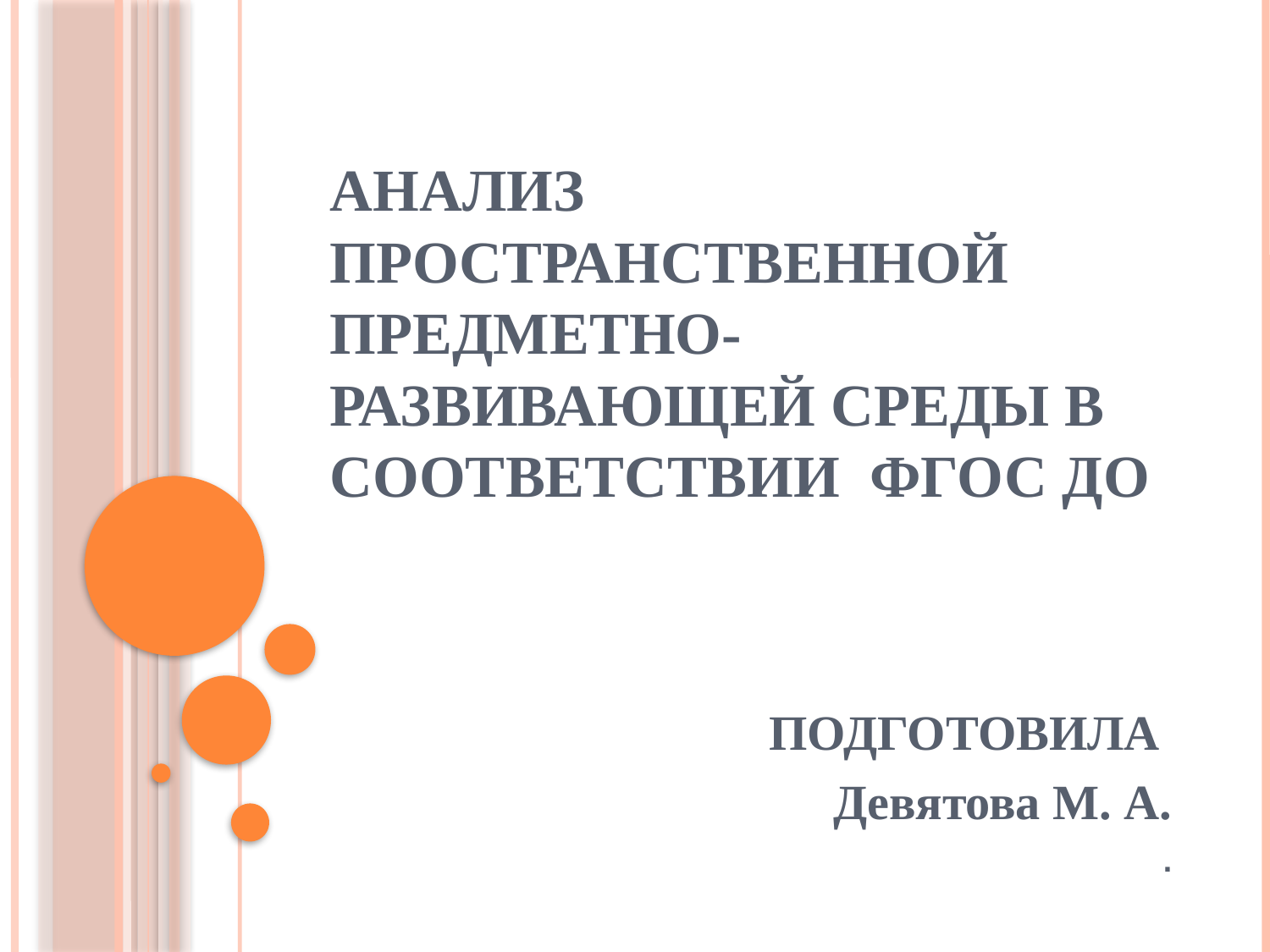

# Анализ пространственной предметно-развивающей среды в соответствии  ФГОС ДО
ПОДГОТОВИЛА
Девятова М. А.
.